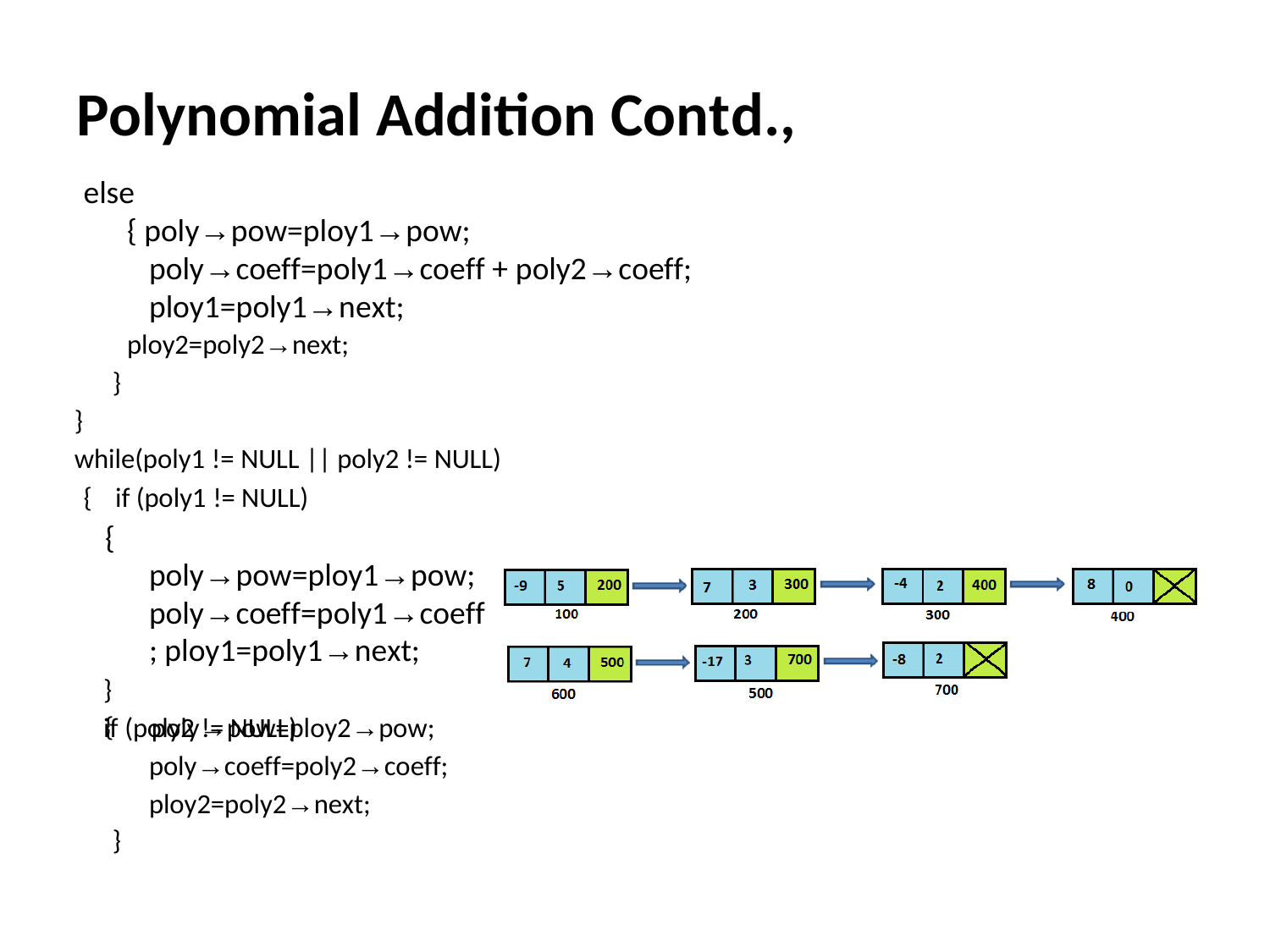

Polynomial Addition Contd.,
else
{ poly→pow=ploy1→pow; poly→coeff=poly1→coeff + poly2→coeff; ploy1=poly1→next;
ploy2=poly2→next;
}
}
while(poly1 != NULL || poly2 != NULL)
{
if (poly1 != NULL)
{		poly→pow=ploy1→pow; poly→coeff=poly1→coeff; ploy1=poly1→next;
}
if (poly2 != NULL)

poly→pow=ploy2→pow;
poly→coeff=poly2→coeff;
ploy2=poly2→next;
{
}